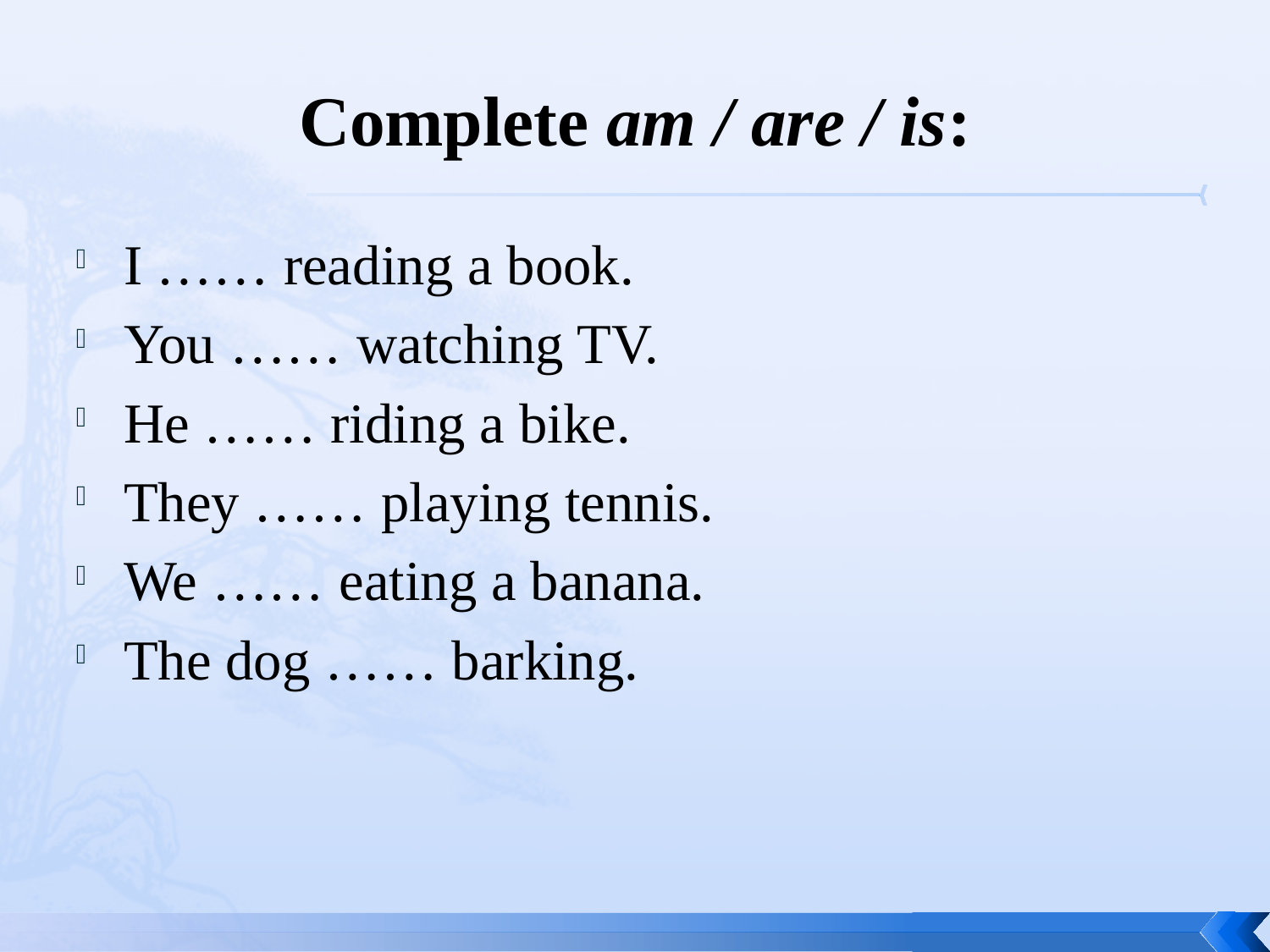

# Complete am / are / is:
I …… reading a book.
You …… watching TV.
He …… riding a bike.
They …… playing tennis.
We …… eating a banana.
The dog …… barking.